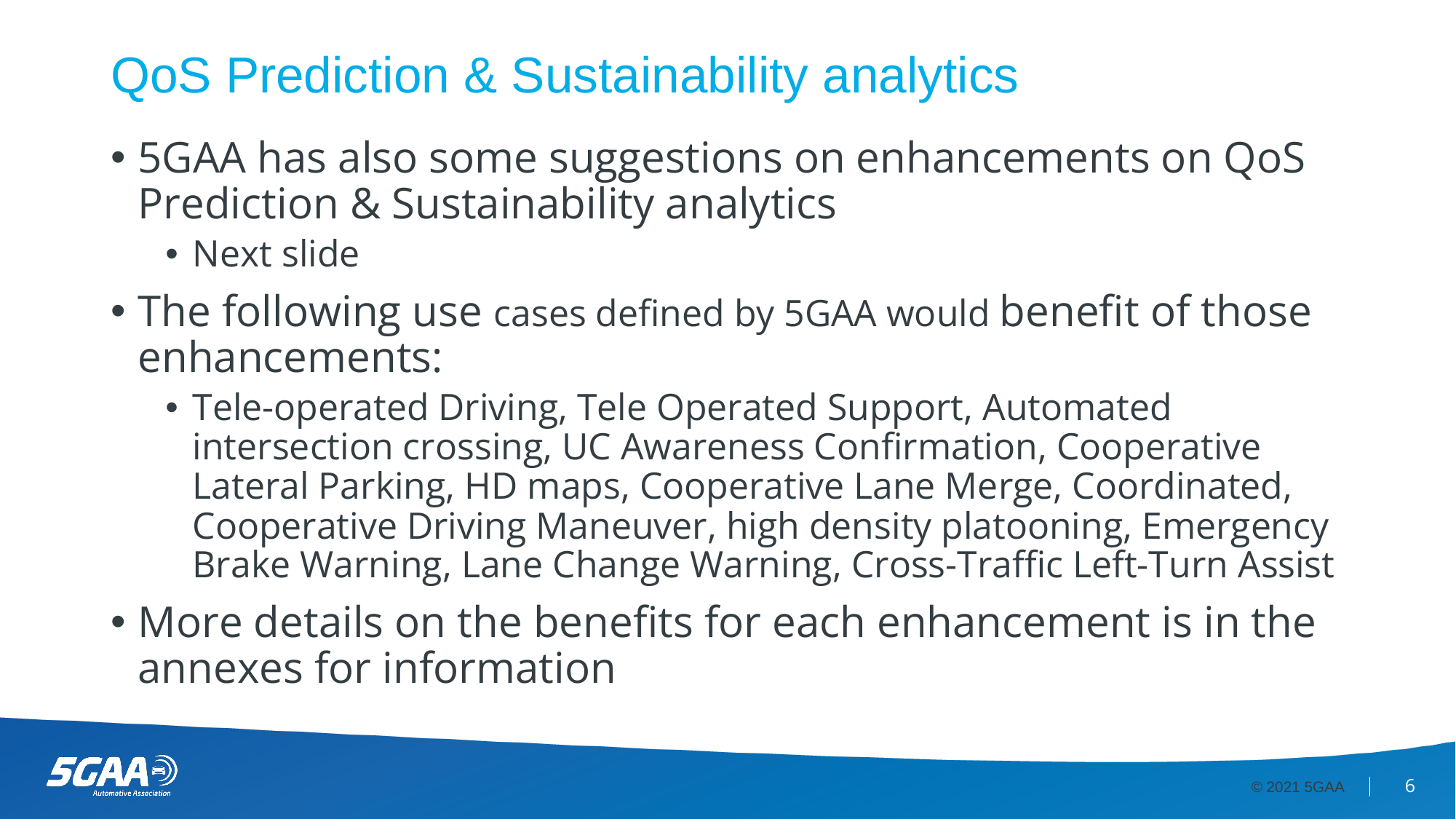

# QoS Prediction & Sustainability analytics
5GAA has also some suggestions on enhancements on QoS Prediction & Sustainability analytics
Next slide
The following use cases defined by 5GAA would benefit of those enhancements:
Tele-operated Driving, Tele Operated Support, Automated intersection crossing, UC Awareness Confirmation, Cooperative Lateral Parking, HD maps, Cooperative Lane Merge, Coordinated, Cooperative Driving Maneuver, high density platooning, Emergency Brake Warning, Lane Change Warning, Cross-Traffic Left-Turn Assist
More details on the benefits for each enhancement is in the annexes for information